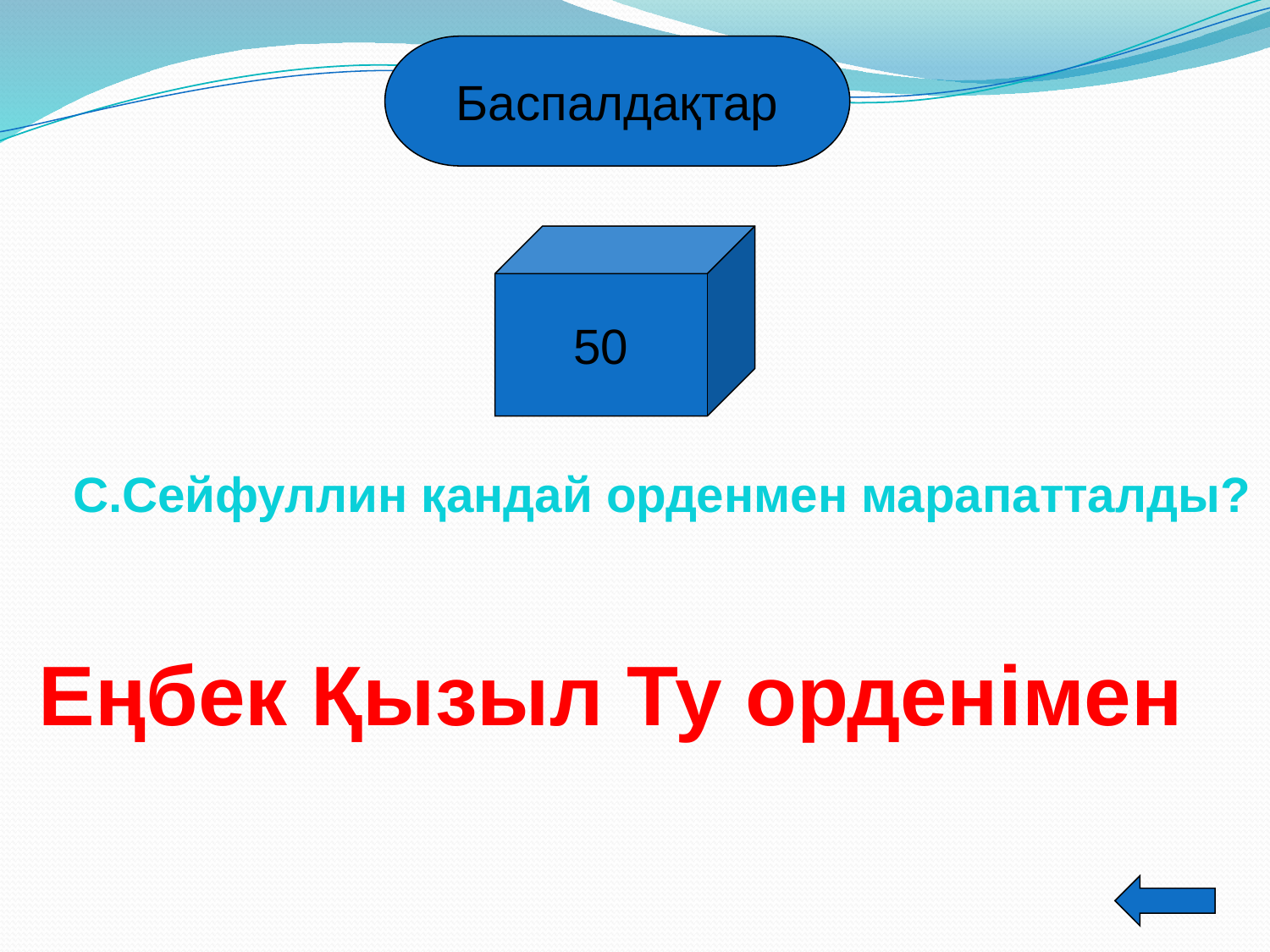

Баспалдақтар
50

С.Сейфуллин қандай орденмен марапатталды?
Еңбек Қызыл Ту орденімен